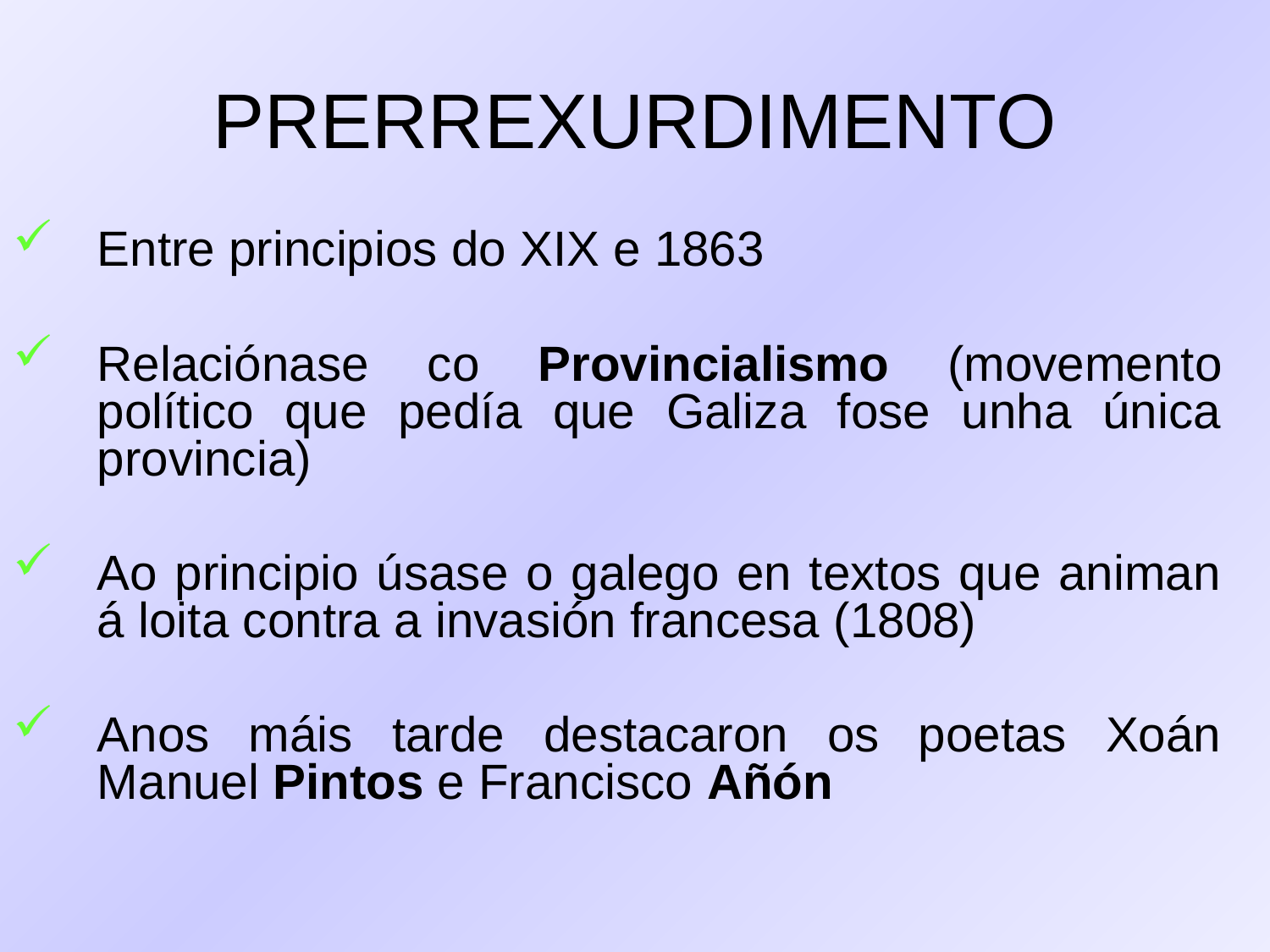

# PRERREXURDIMENTO
Entre principios do XIX e 1863

Relaciónase co Provincialismo (movemento político que pedía que Galiza fose unha única provincia)

Ao principio úsase o galego en textos que animan á loita contra a invasión francesa (1808)

Anos máis tarde destacaron os poetas Xoán Manuel Pintos e Francisco Añón